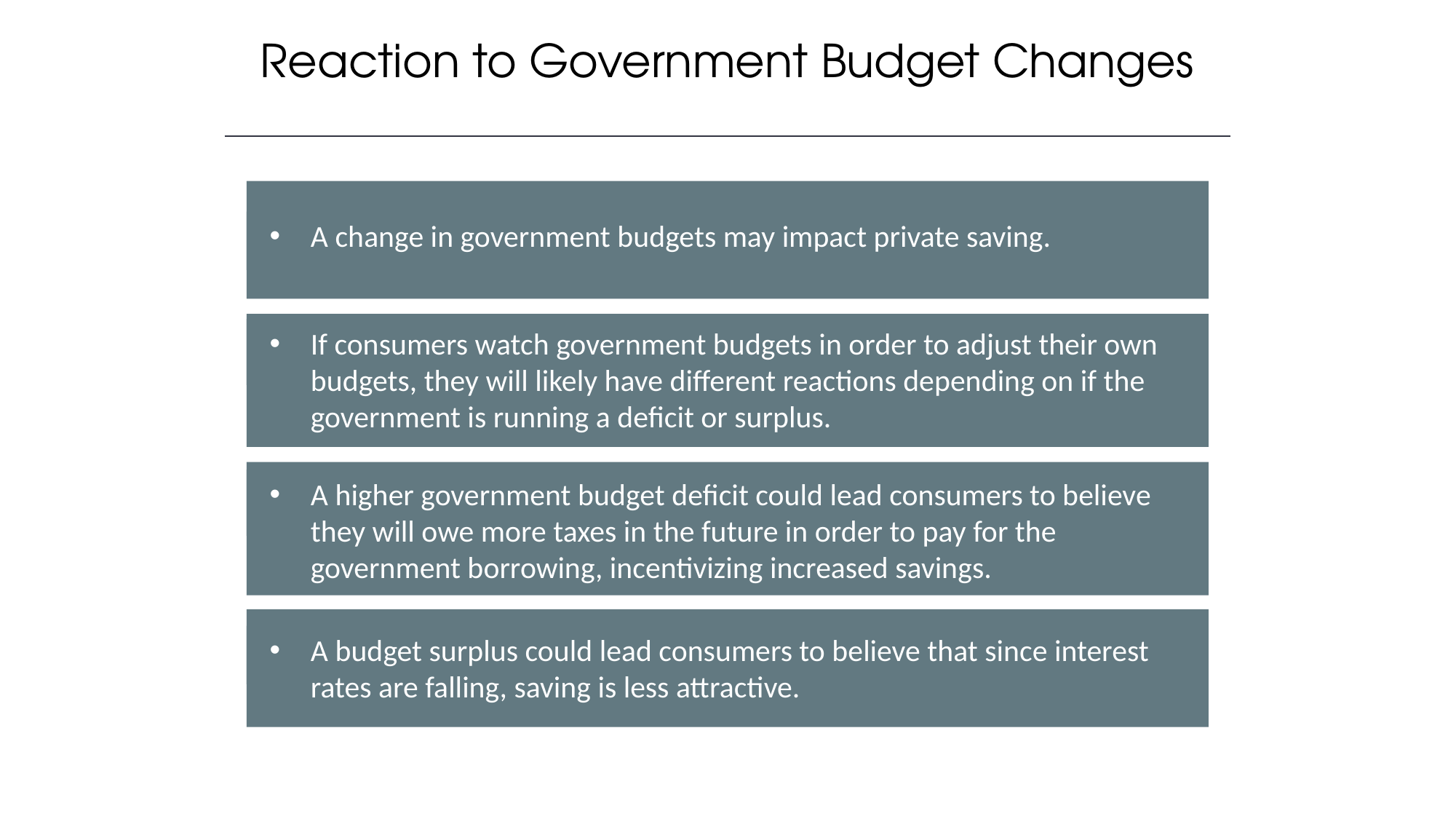

Reaction to Government Budget Changes

A change in government budgets may impact private saving.

If consumers watch government budgets in order to adjust their own budgets, they will likely have different reactions depending on if the government is running a deficit or surplus.

A higher government budget deficit could lead consumers to believe they will owe more taxes in the future in order to pay for the government borrowing, incentivizing increased savings.

A budget surplus could lead consumers to believe that since interest rates are falling, saving is less attractive.